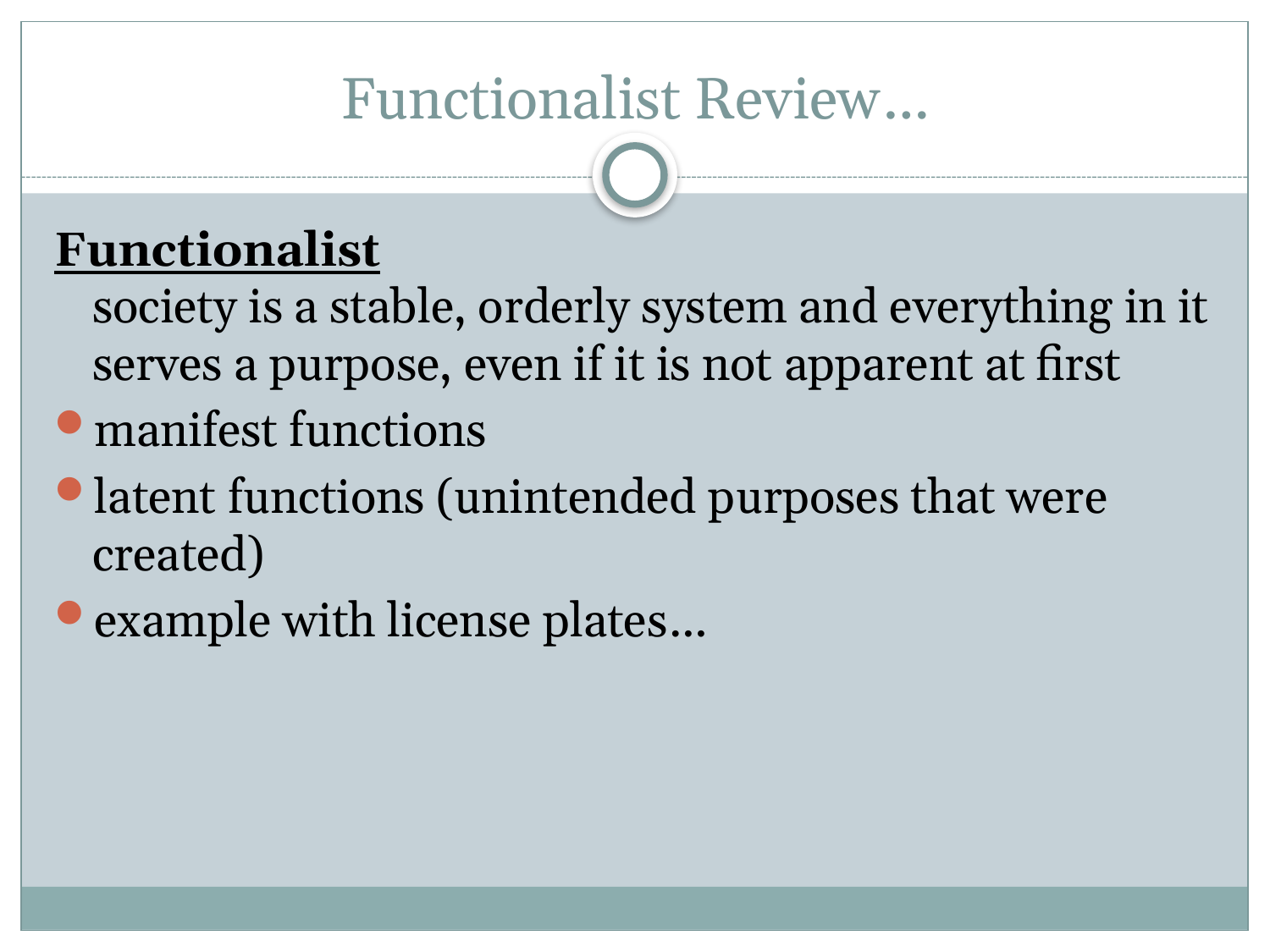

# Functionalist Review…
Functionalist
society is a stable, orderly system and everything in it serves a purpose, even if it is not apparent at first
manifest functions
latent functions (unintended purposes that were created)
example with license plates…